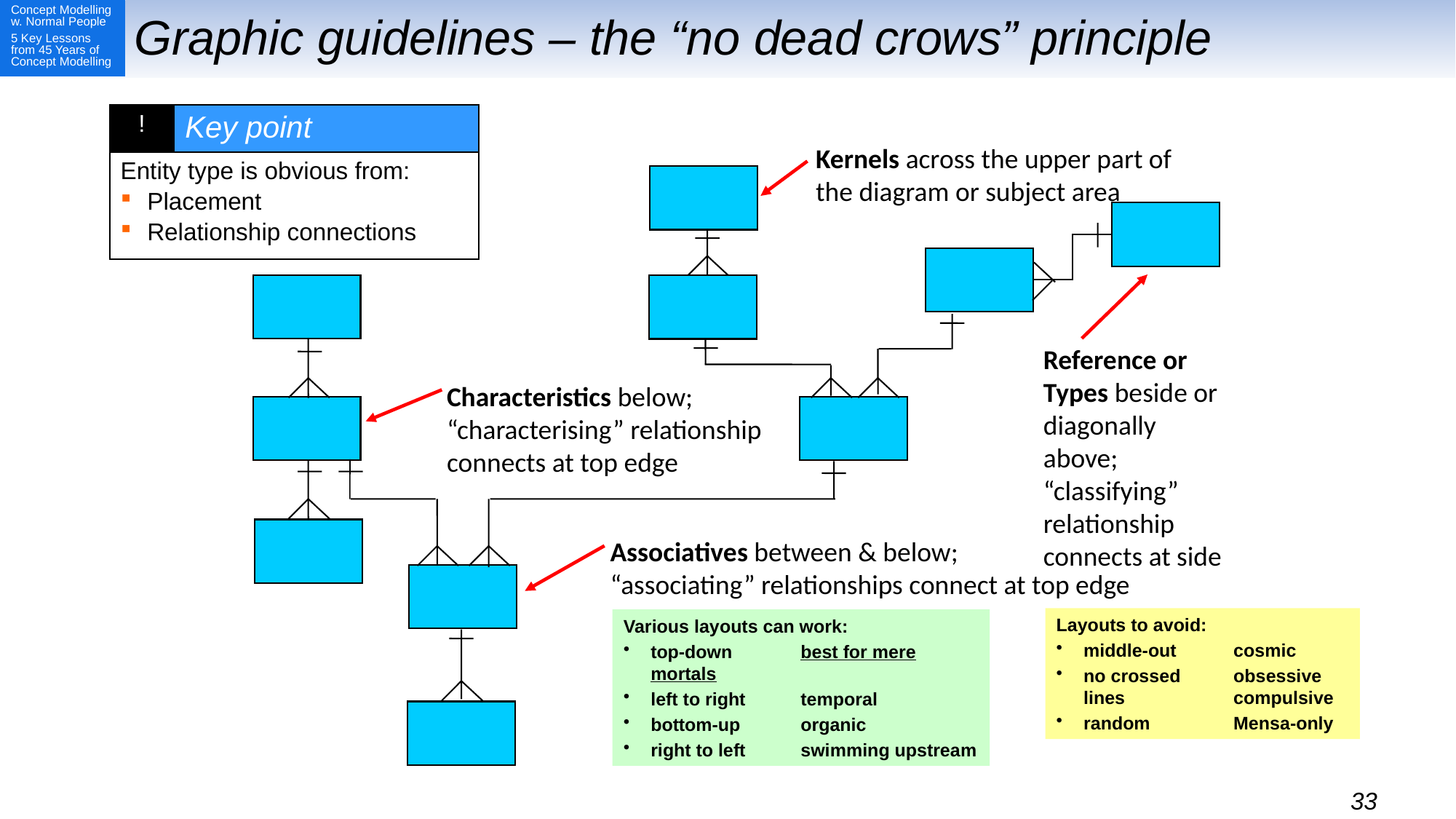

# Graphic guidelines – the “no dead crows” principle
| ! | Key point |
| --- | --- |
| Entity type is obvious from: Placement Relationship connections |  |
Kernels across the upper part of the diagram or subject area

Reference or Types beside or diagonally above;
“classifying” relationship connects at side

Characteristics below; “characterising” relationship connects at top edge

Associatives between & below;
“associating” relationships connect at top edge

Layouts to avoid:
middle-out	cosmic
no crossed 	obsessive
lines 	compulsive
random	Mensa-only
Various layouts can work:
top-down	best for mere mortals
left to right	temporal
bottom-up	organic
right to left	swimming upstream